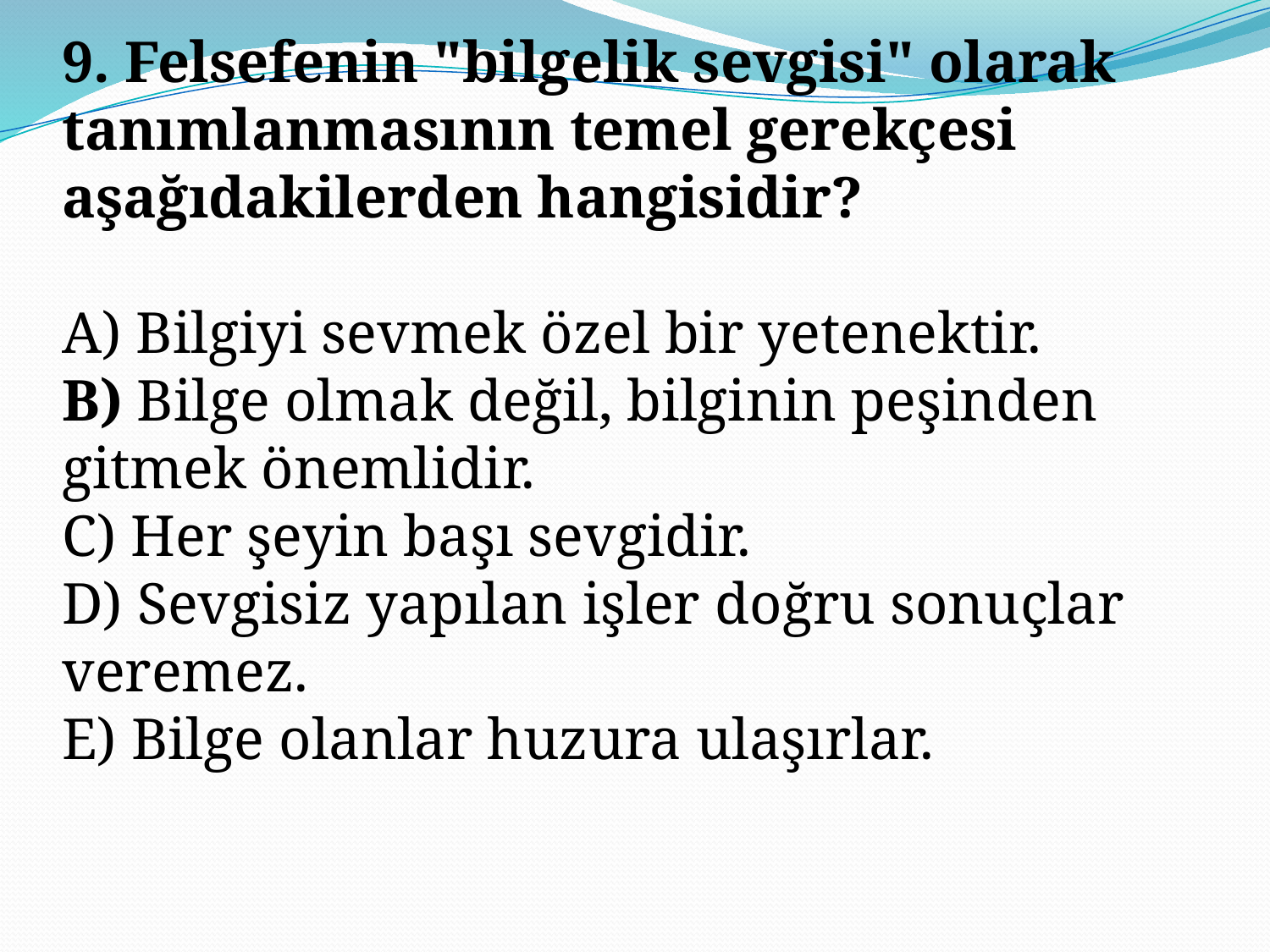

9. Felsefenin "bilgelik sevgisi" olarak tanımlanmasının temel gerekçesi aşağıdakilerden hangisidir?

A) Bilgiyi sevmek özel bir yetenektir.
B) Bilge olmak değil, bilginin peşinden gitmek önemlidir.
C) Her şeyin başı sevgidir.
D) Sevgisiz yapılan işler doğru sonuçlar veremez.
E) Bilge olanlar huzura ulaşırlar.